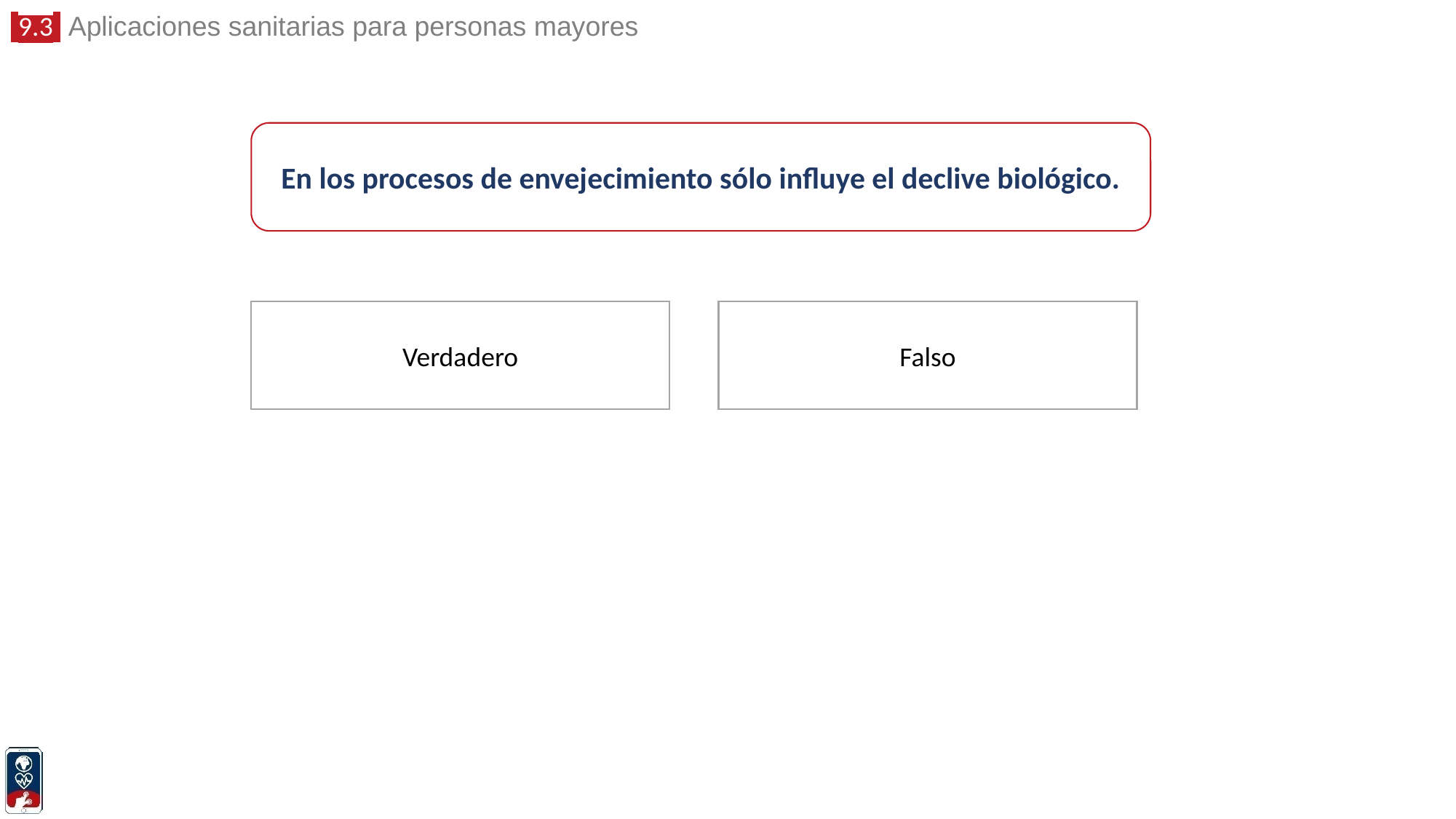

En los procesos de envejecimiento sólo influye el declive biológico.
Verdadero
Falso